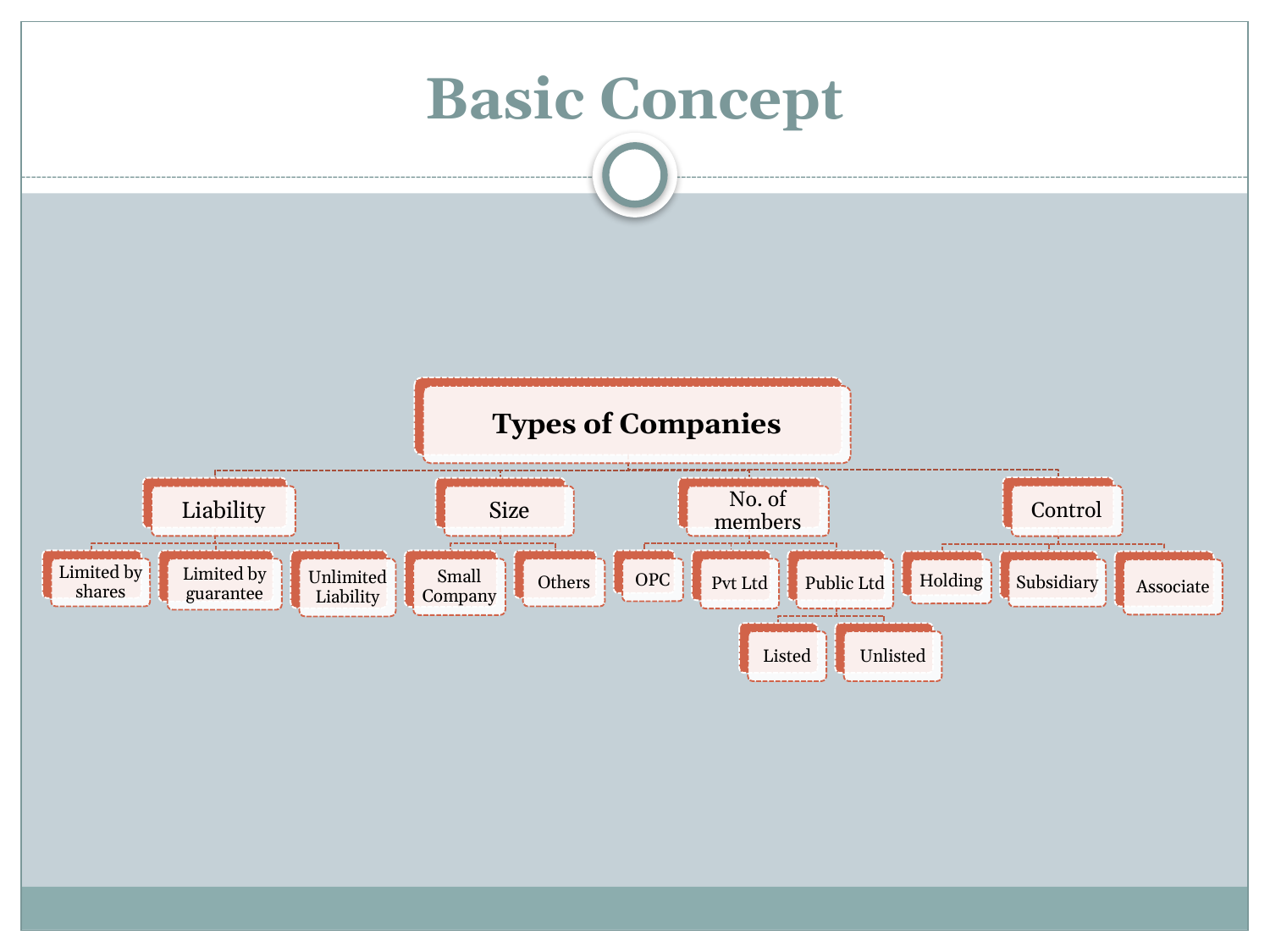

# Basic Concept
Types of Companies
Liability
Limited by shares
Limited by guarantee
Unlimited Liability
Size
Small Company
Others
No. of members
OPC
Pvt Ltd
Public Ltd
Listed
Unlisted
Control
Holding
Subsidiary
Associate